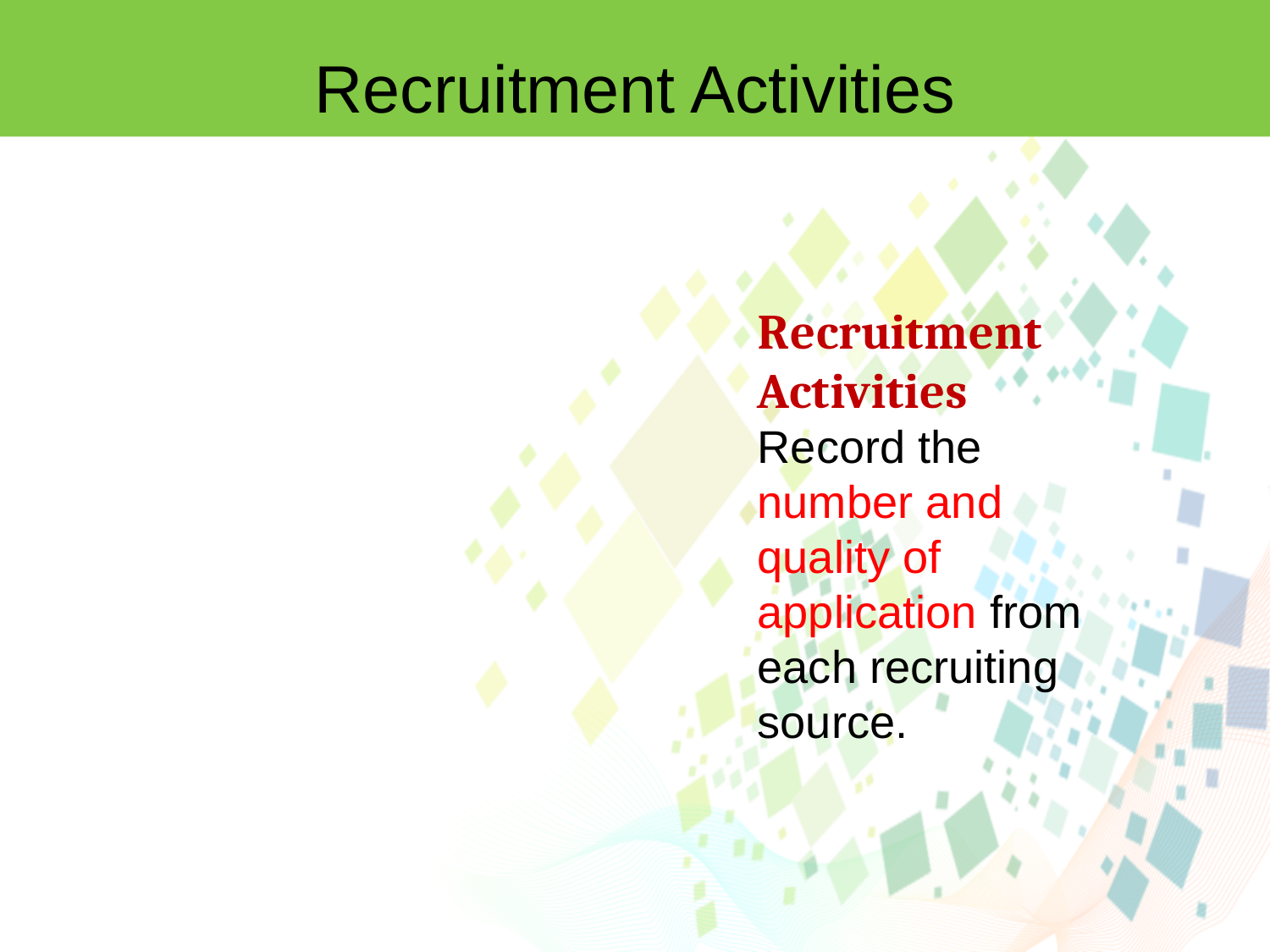

Recruitment Activities

Recruitment Activities
Record the number and quality of application from each recruiting source.